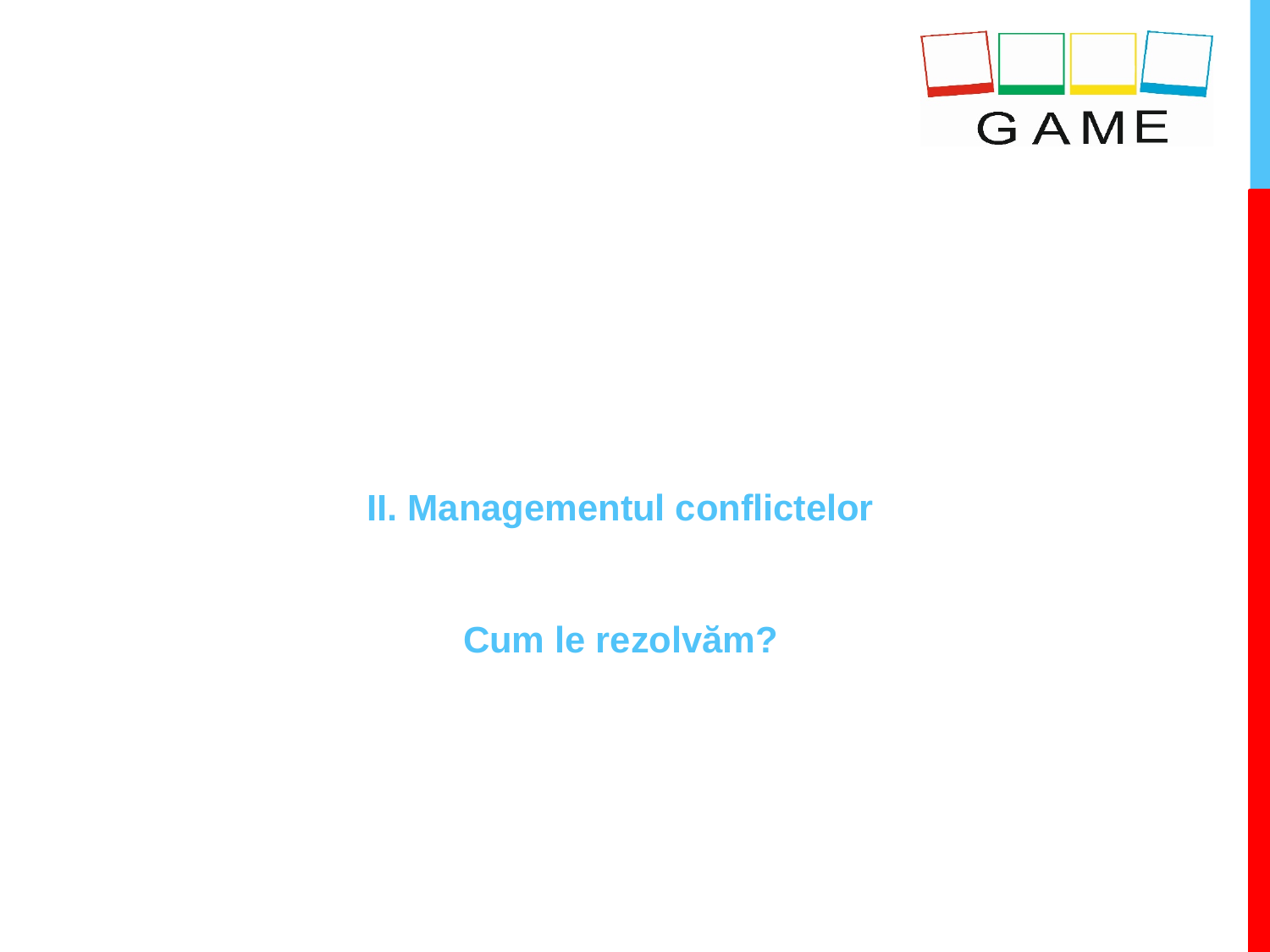

# II. Managementul conflictelor

Cum le rezolvăm?